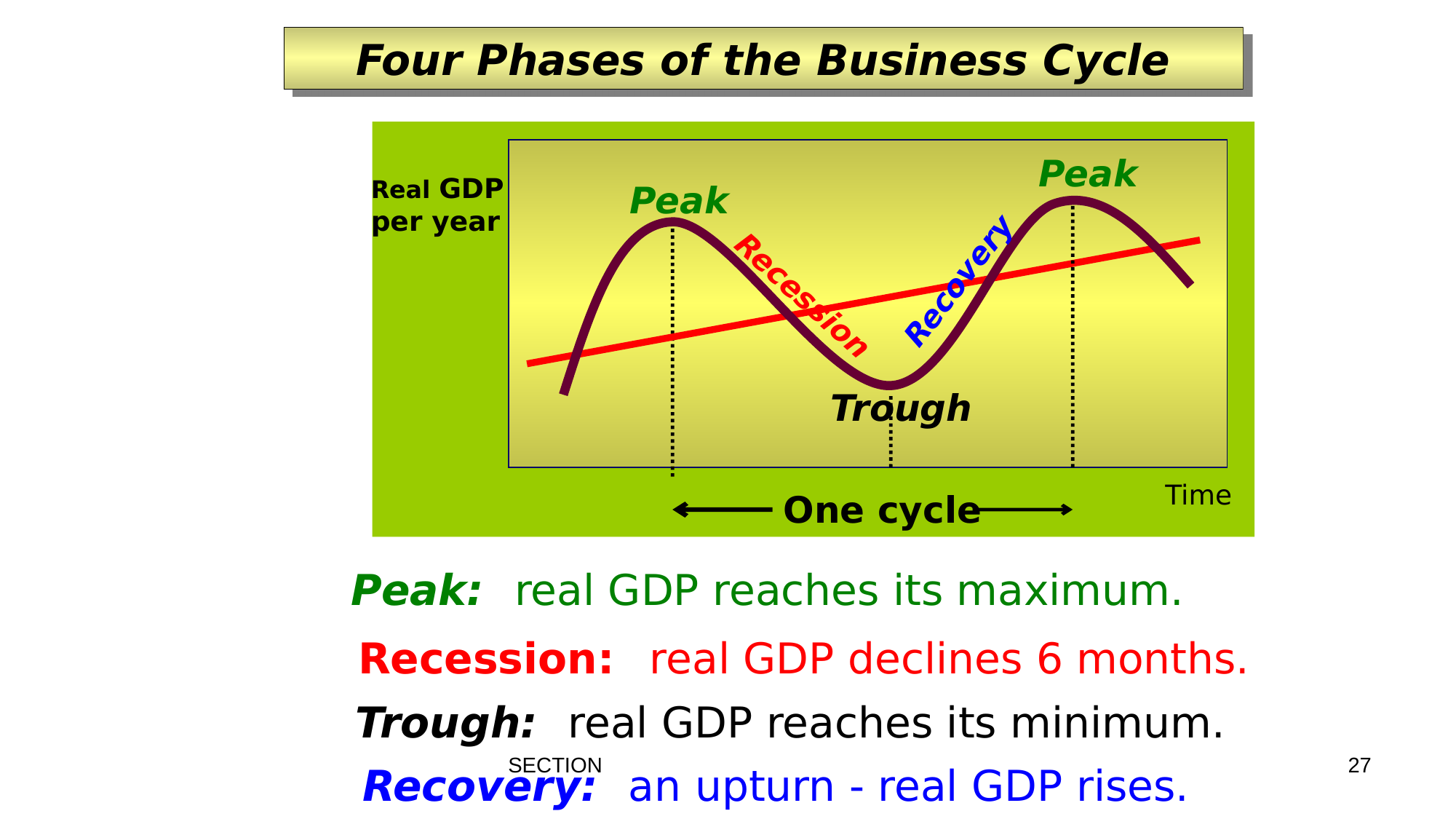

Four Phases of the Business Cycle

Peak
Real GDP
per year
Peak

Recovery
Recession

Trough

Time
One cycle

Peak:   real GDP reaches its maximum.
Recession:   real GDP declines 6 months.
Trough:   real GDP reaches its minimum.
SECTION
27
Recovery:   an upturn - real GDP rises.